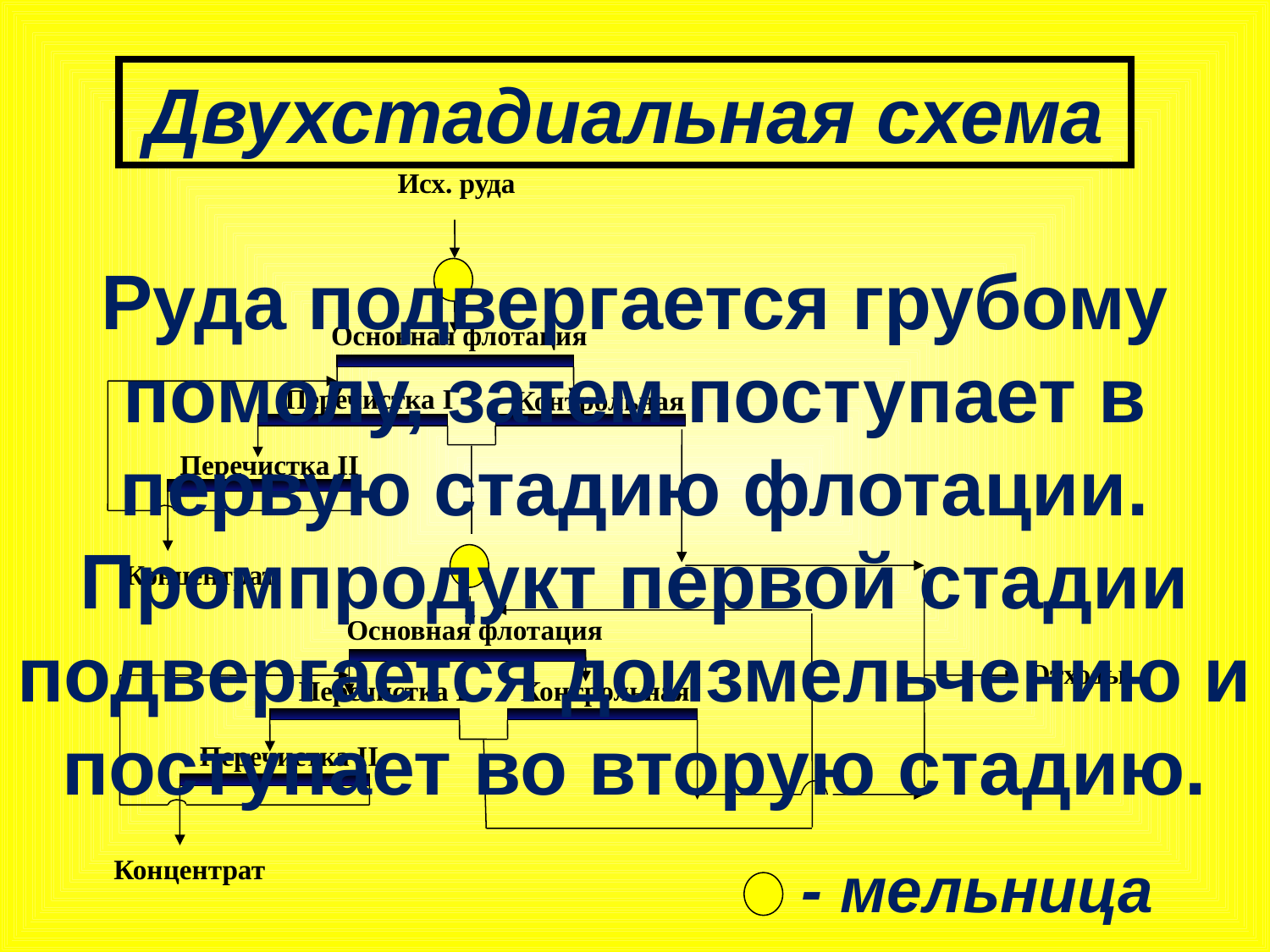

Двухстадиальная схема
Исх. руда

Основная флотация

Перечистка I
Контрольная

Перечистка II

Концентрат

Основная флотация

Отходы

Перечистка I
Контрольная

Перечистка II

Концентрат
- мельница

Руда подвергается грубому помолу, затем поступает в первую стадию флотации. Промпродукт первой стадии подвергается доизмельчению и поступает во вторую стадию.